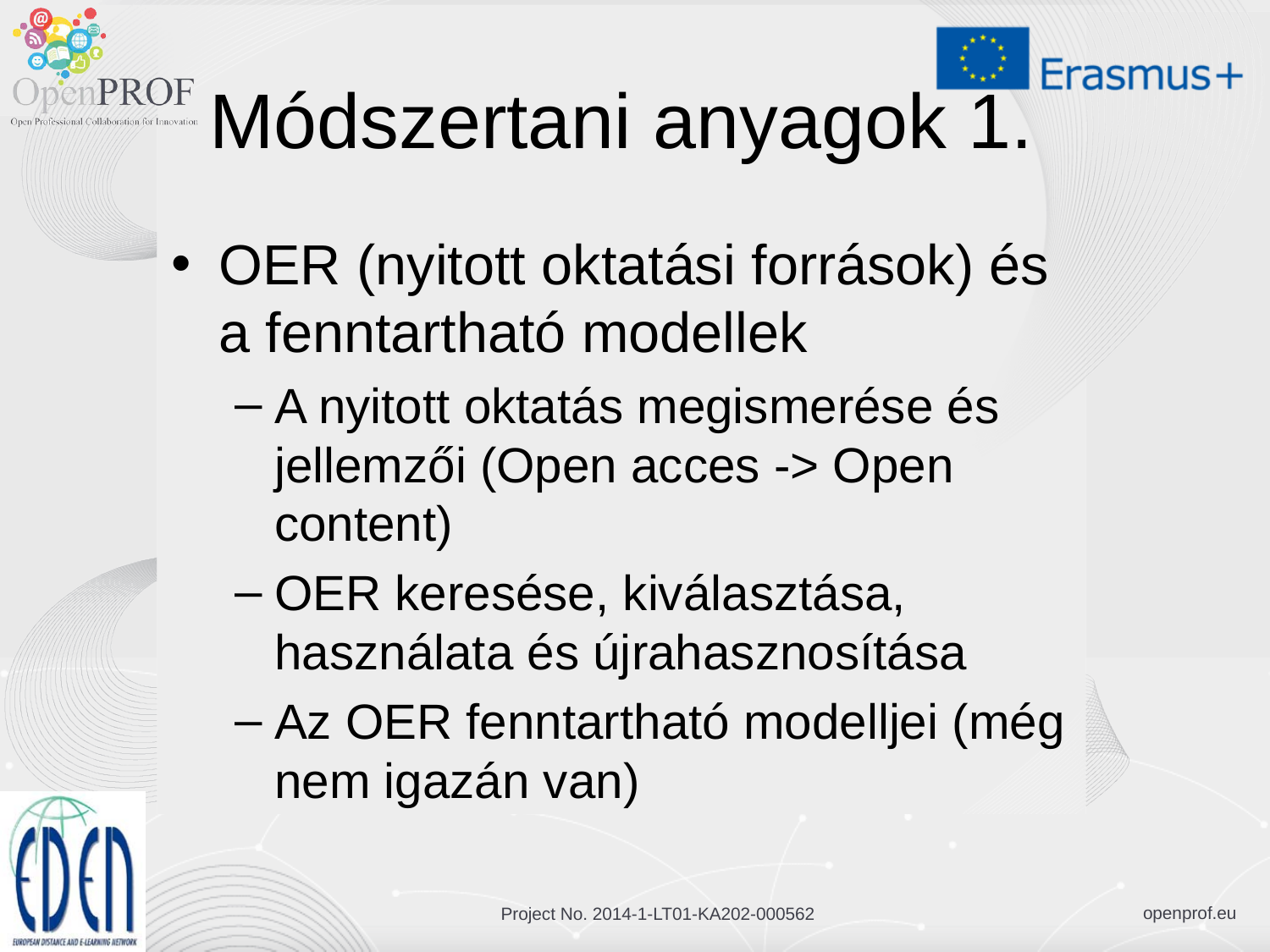

# Módszertani anyagok 1.
OER (nyitott oktatási források) és a fenntartható modellek
A nyitott oktatás megismerése és jellemzői (Open acces -> Open content)
OER keresése, kiválasztása, használata és újrahasznosítása
Az OER fenntartható modelljei (még nem igazán van)